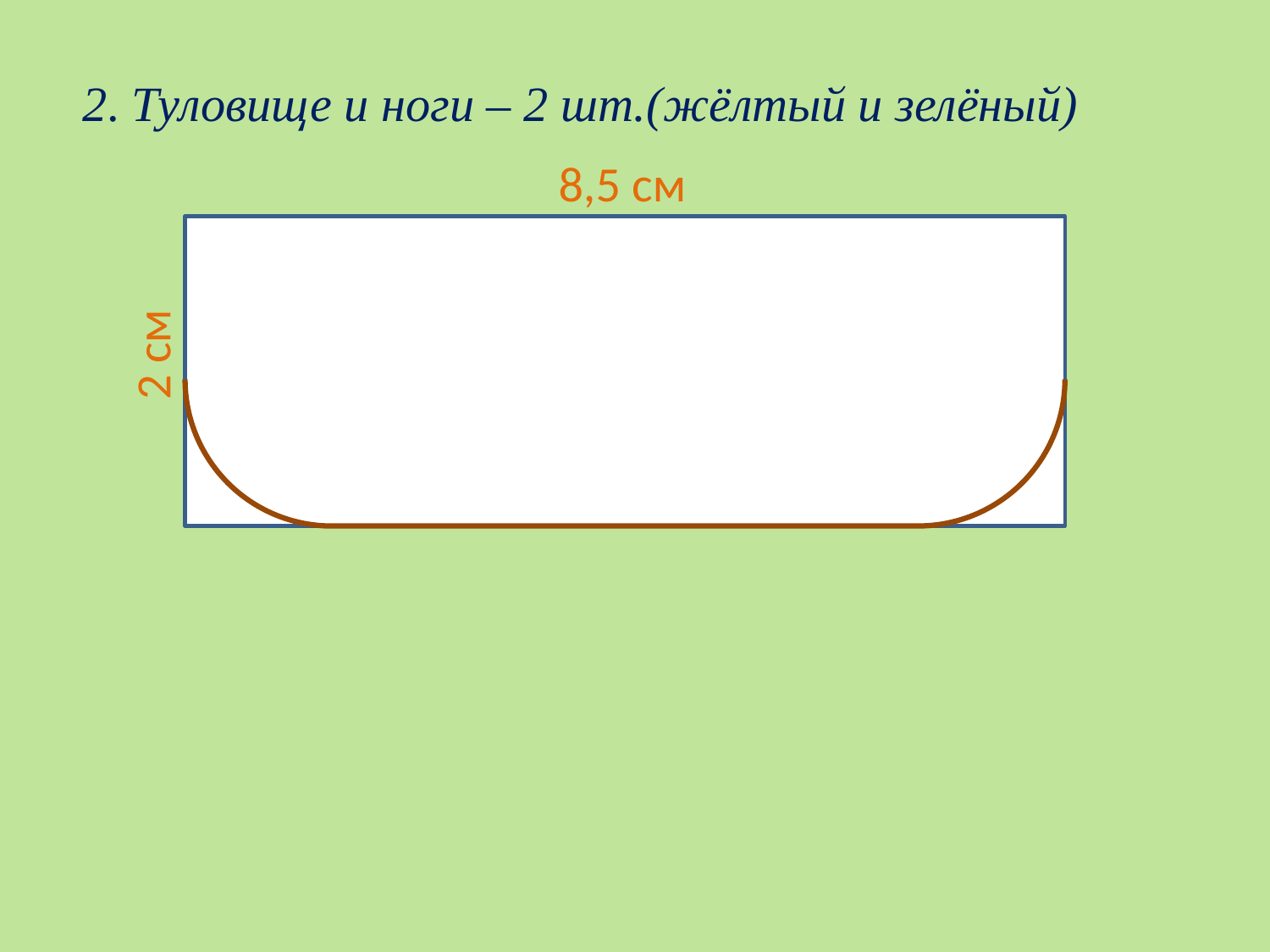

2. Туловище и ноги – 2 шт.(жёлтый и зелёный)
8,5 см

2 см